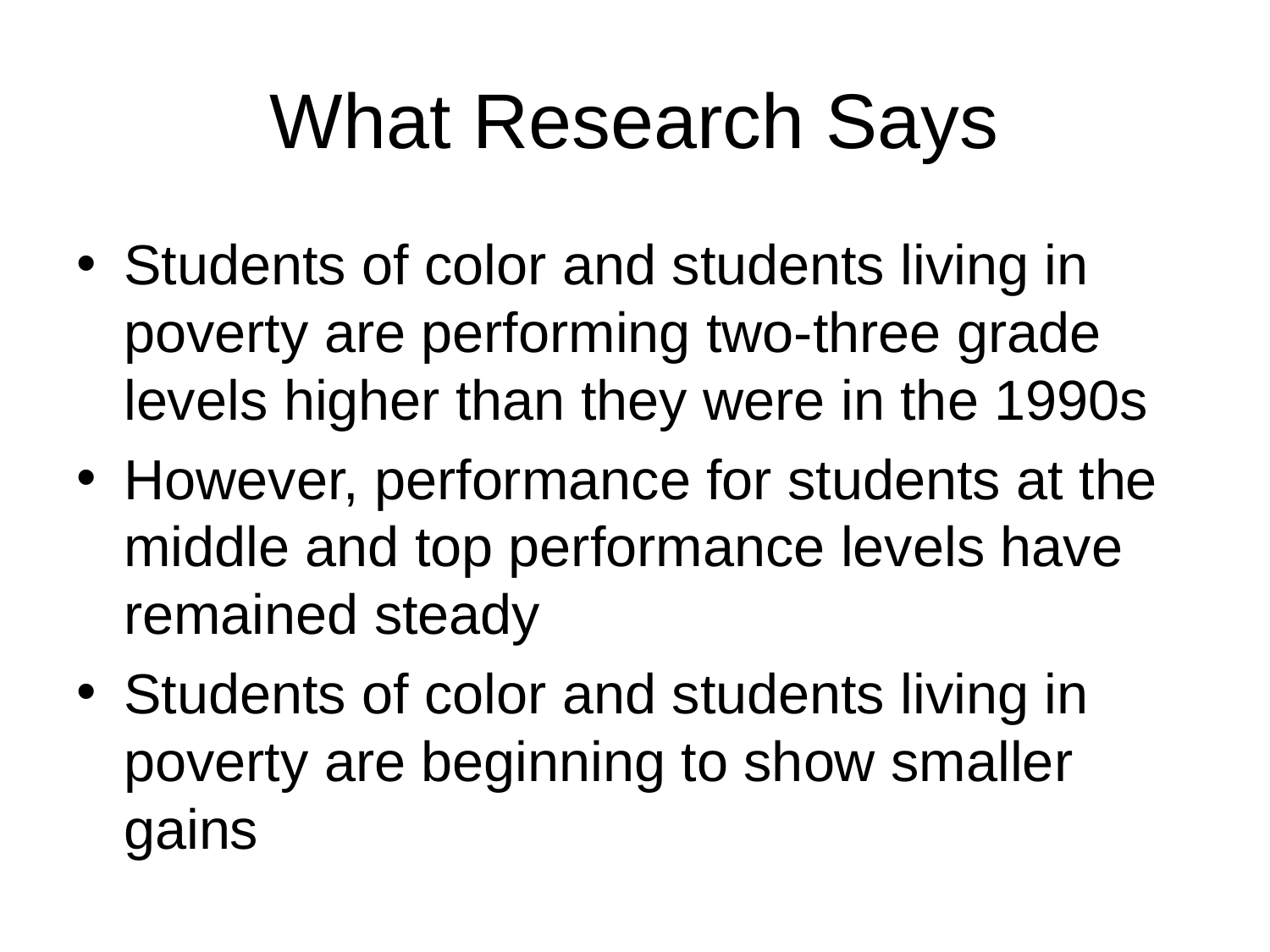

# What Research Says
Students of color and students living in poverty are performing two-three grade levels higher than they were in the 1990s
However, performance for students at the middle and top performance levels have remained steady
Students of color and students living in poverty are beginning to show smaller gains